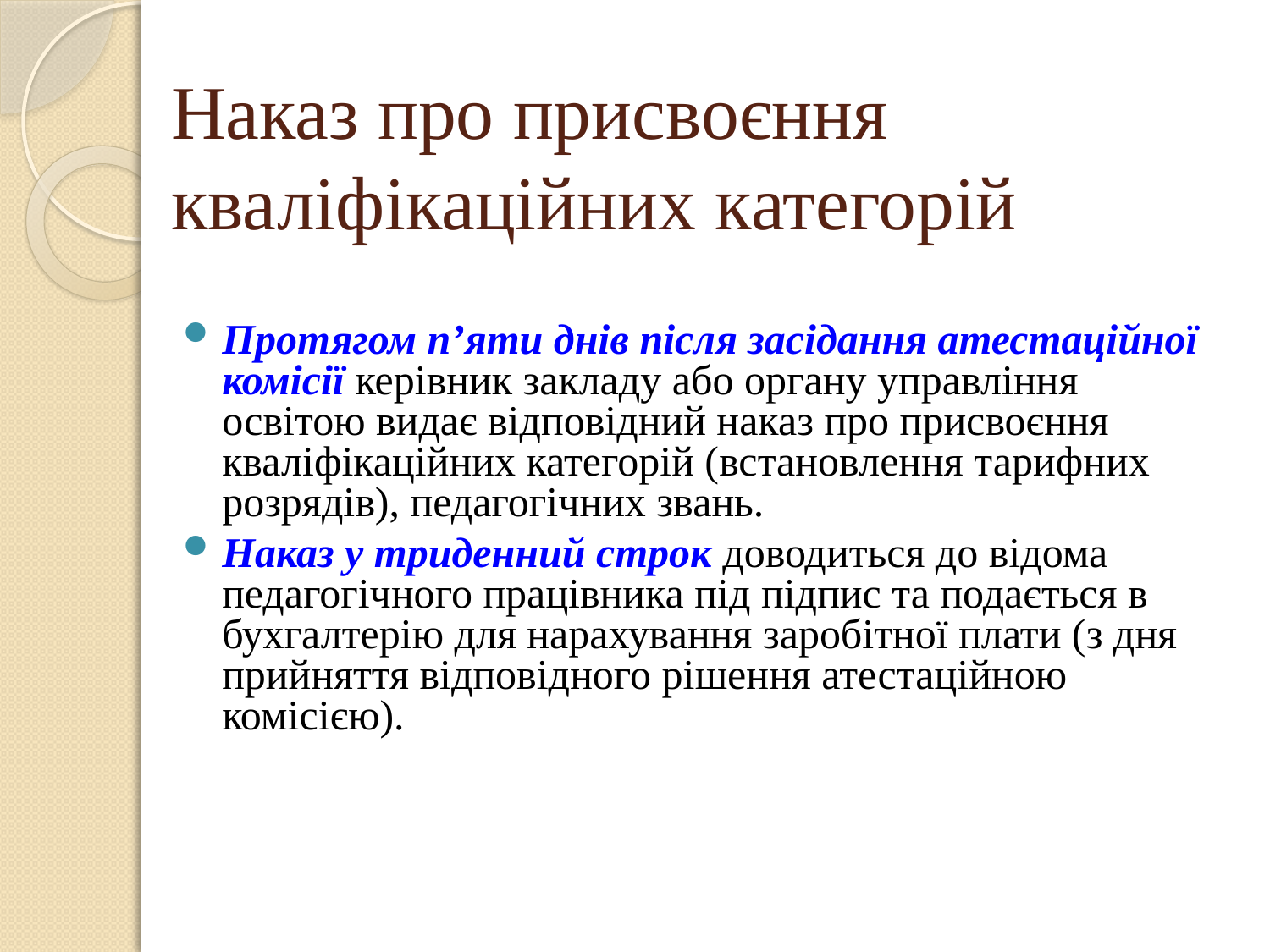

# Наказ про присвоєння кваліфікаційних категорій

Протягом п’яти днів після засідання атестаційної комісії керівник закладу або органу управління освітою видає відповідний наказ про присвоєння кваліфікаційних категорій (встановлення тарифних розрядів), педагогічних звань.
Наказ у триденний строк доводиться до відома педагогічного працівника під підпис та подається в бухгалтерію для нарахування заробітної плати (з дня прийняття відповідного рішення атестаційною комісією).